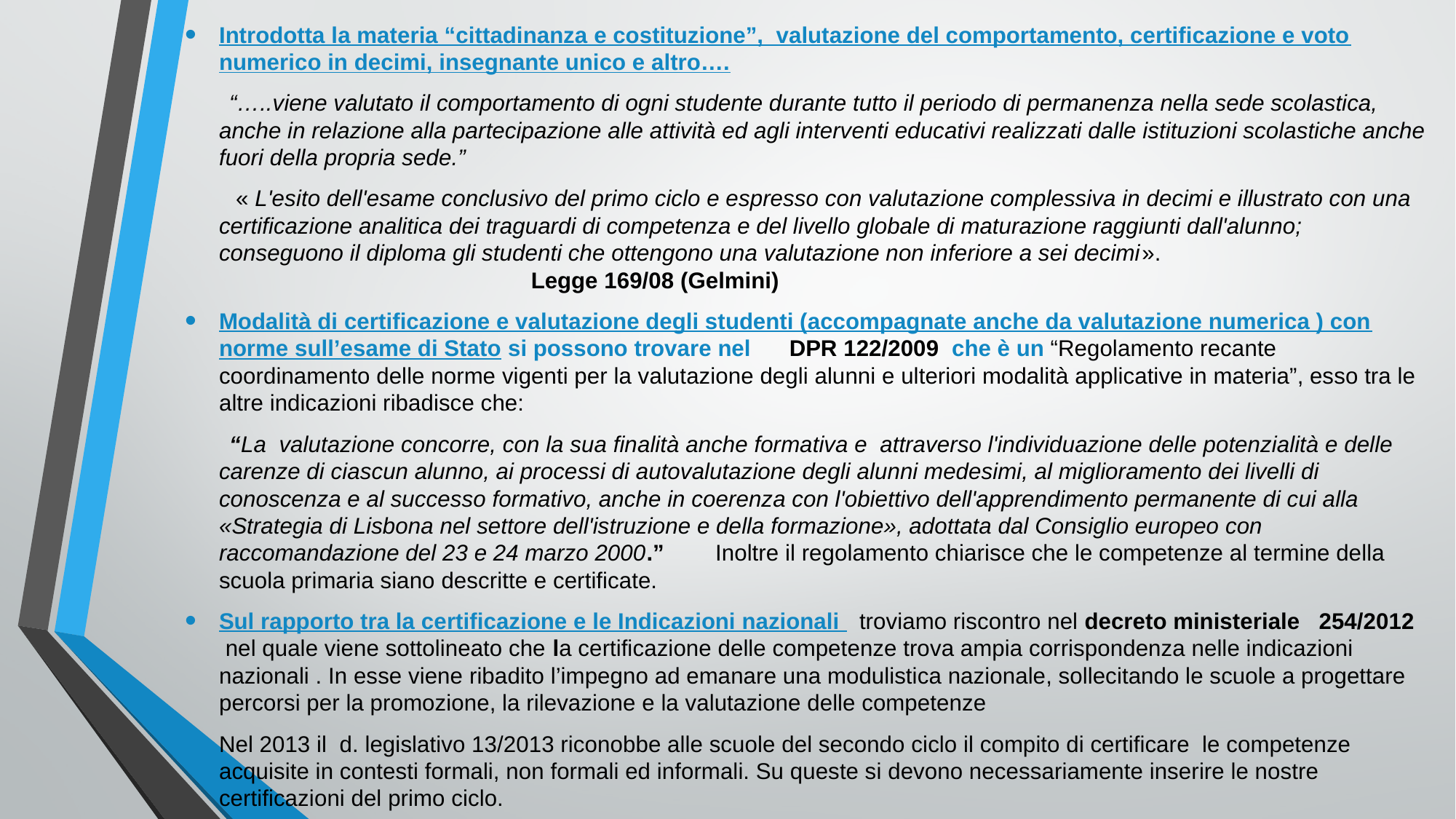

Introdotta la materia “cittadinanza e costituzione”,  valutazione del comportamento, certificazione e voto numerico in decimi, insegnante unico e altro….
       “…..viene valutato il comportamento di ogni studente durante tutto il periodo di permanenza nella sede scolastica, anche in relazione alla partecipazione alle attività ed agli interventi educativi realizzati dalle istituzioni scolastiche anche fuori della propria sede.”
        « L'esito dell'esame conclusivo del primo ciclo e espresso con valutazione complessiva in decimi e illustrato con una certificazione analitica dei traguardi di competenza e del livello globale di maturazione raggiunti dall'alunno; conseguono il diploma gli studenti che ottengono una valutazione non inferiore a sei decimi».                                                                                            Legge 169/08 (Gelmini)
Modalità di certificazione e valutazione degli studenti (accompagnate anche da valutazione numerica ) con norme sull’esame di Stato si possono trovare nel      DPR 122/2009  che è un “Regolamento recante coordinamento delle norme vigenti per la valutazione degli alunni e ulteriori modalità applicative in materia”, esso tra le altre indicazioni ribadisce che:
       “La  valutazione concorre, con la sua finalità anche formativa e  attraverso l'individuazione delle potenzialità e delle carenze di ciascun alunno, ai processi di autovalutazione degli alunni medesimi, al miglioramento dei livelli di conoscenza e al successo formativo, anche in coerenza con l'obiettivo dell'apprendimento permanente di cui alla «Strategia di Lisbona nel settore dell'istruzione e della formazione», adottata dal Consiglio europeo con raccomandazione del 23 e 24 marzo 2000.”        Inoltre il regolamento chiarisce che le competenze al termine della scuola primaria siano descritte e certificate.
Sul rapporto tra la certificazione e le Indicazioni nazionali   troviamo riscontro nel decreto ministeriale   254/2012    nel quale viene sottolineato che la certificazione delle competenze trova ampia corrispondenza nelle indicazioni nazionali . In esse viene ribadito l’impegno ad emanare una modulistica nazionale, sollecitando le scuole a progettare percorsi per la promozione, la rilevazione e la valutazione delle competenze
Nel 2013 il  d. legislativo 13/2013 riconobbe alle scuole del secondo ciclo il compito di certificare  le competenze acquisite in contesti formali, non formali ed informali. Su queste si devono necessariamente inserire le nostre certificazioni del primo ciclo.